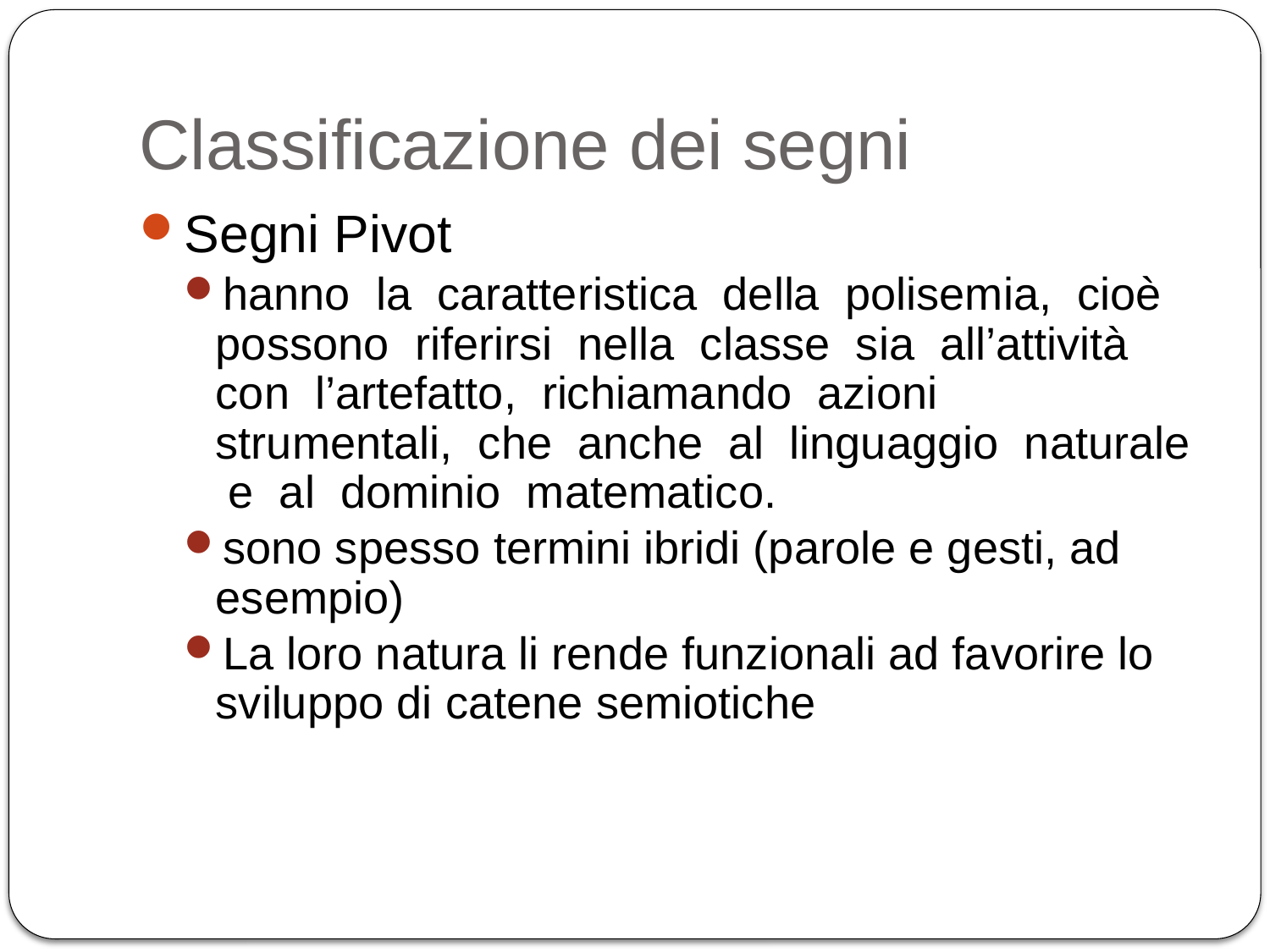

# Classificazione dei segni
Segni Pivot
hanno  la  caratteristica  della  polisemia,  cioè  possono  riferirsi  nella  classe  sia  all’attività  con  l’artefatto,  richiamando  azioni  strumentali,  che  anche  al  linguaggio  naturale  e  al  dominio  matematico.
sono spesso termini ibridi (parole e gesti, ad    esempio)
La loro natura li rende funzionali ad favorire lo sviluppo di catene semiotiche